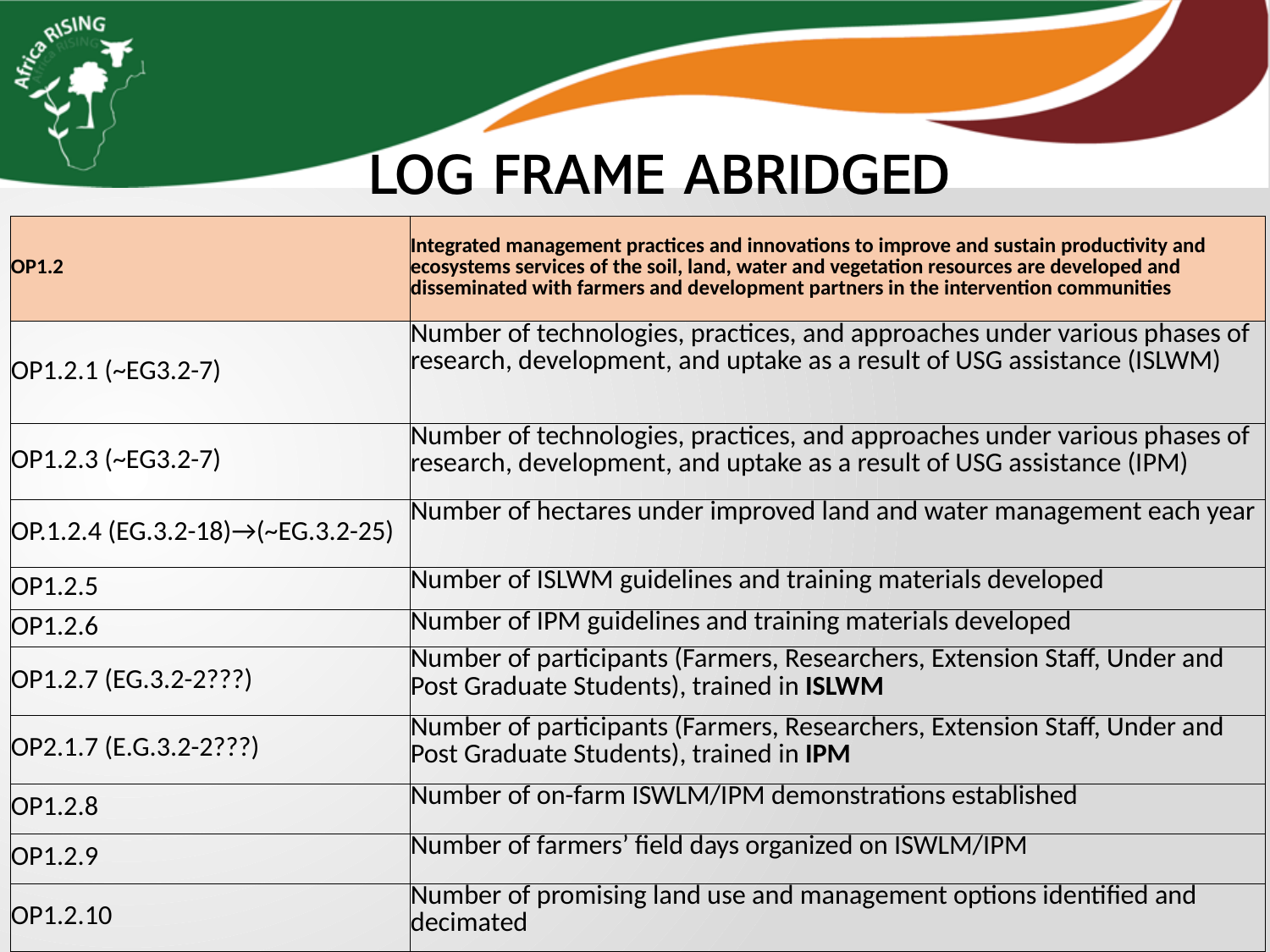

LOG FRAME ABRIDGED

| OP1.2 | Integrated management practices and innovations to improve and sustain productivity and ecosystems services of the soil, land, water and vegetation resources are developed and disseminated with farmers and development partners in the intervention communities |
| --- | --- |
| OP1.2.1 (~EG3.2-7) | Number of technologies, practices, and approaches under various phases of research, development, and uptake as a result of USG assistance (ISLWM) |
| OP1.2.3 (~EG3.2-7) | Number of technologies, practices, and approaches under various phases of research, development, and uptake as a result of USG assistance (IPM) |
| OP.1.2.4 (EG.3.2-18)→(~EG.3.2-25) | Number of hectares under improved land and water management each year |
| OP1.2.5 | Number of ISLWM guidelines and training materials developed |
| OP1.2.6 | Number of IPM guidelines and training materials developed |
| OP1.2.7 (EG.3.2-2???) | Number of participants (Farmers, Researchers, Extension Staff, Under and Post Graduate Students), trained in ISLWM |
| OP2.1.7 (E.G.3.2-2???) | Number of participants (Farmers, Researchers, Extension Staff, Under and Post Graduate Students), trained in IPM |
| OP1.2.8 | Number of on-farm ISWLM/IPM demonstrations established |
| OP1.2.9 | Number of farmers’ field days organized on ISWLM/IPM |
| OP1.2.10 | Number of promising land use and management options identified and decimated |